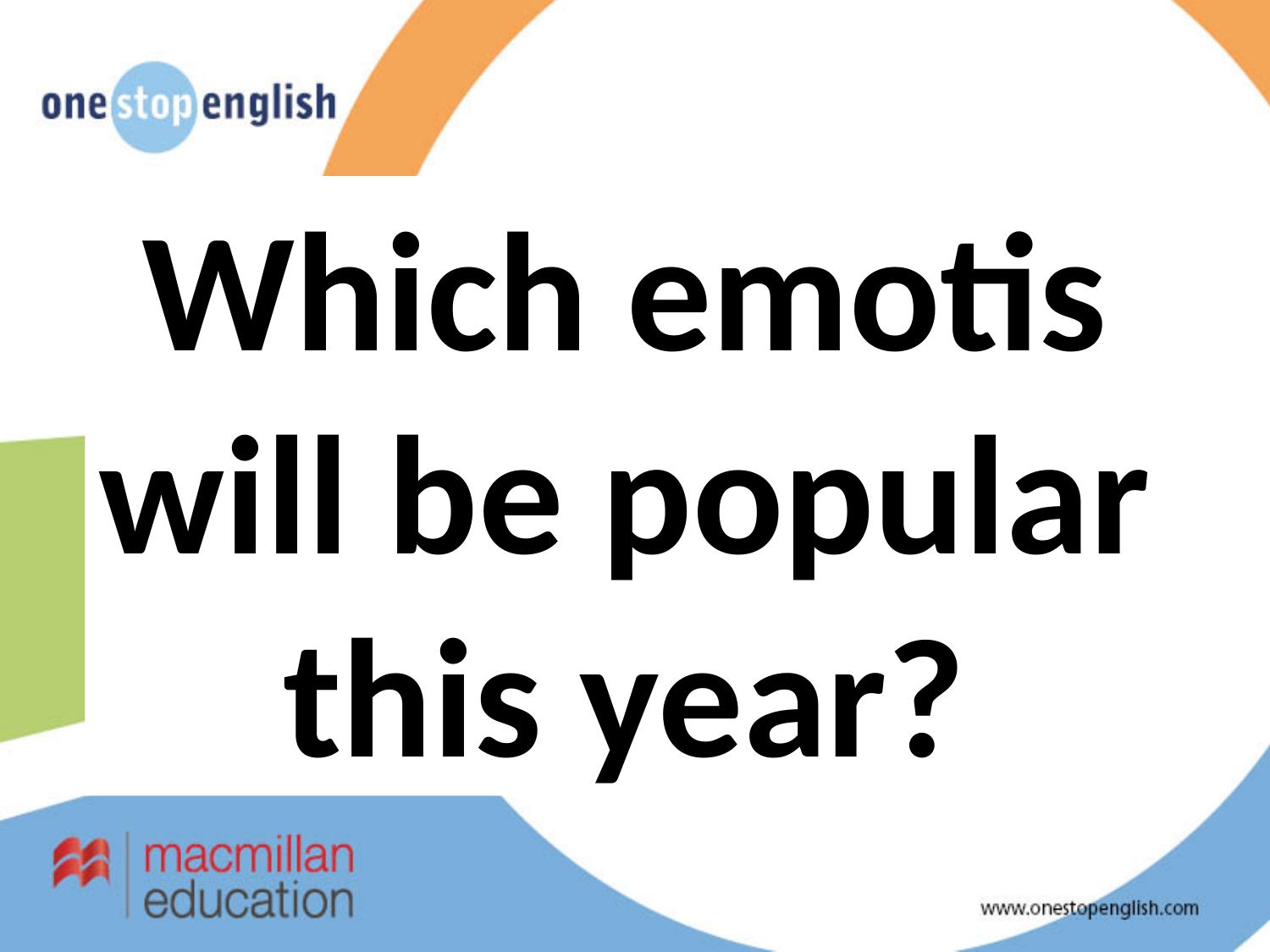

# Which emotis will be popular this year?